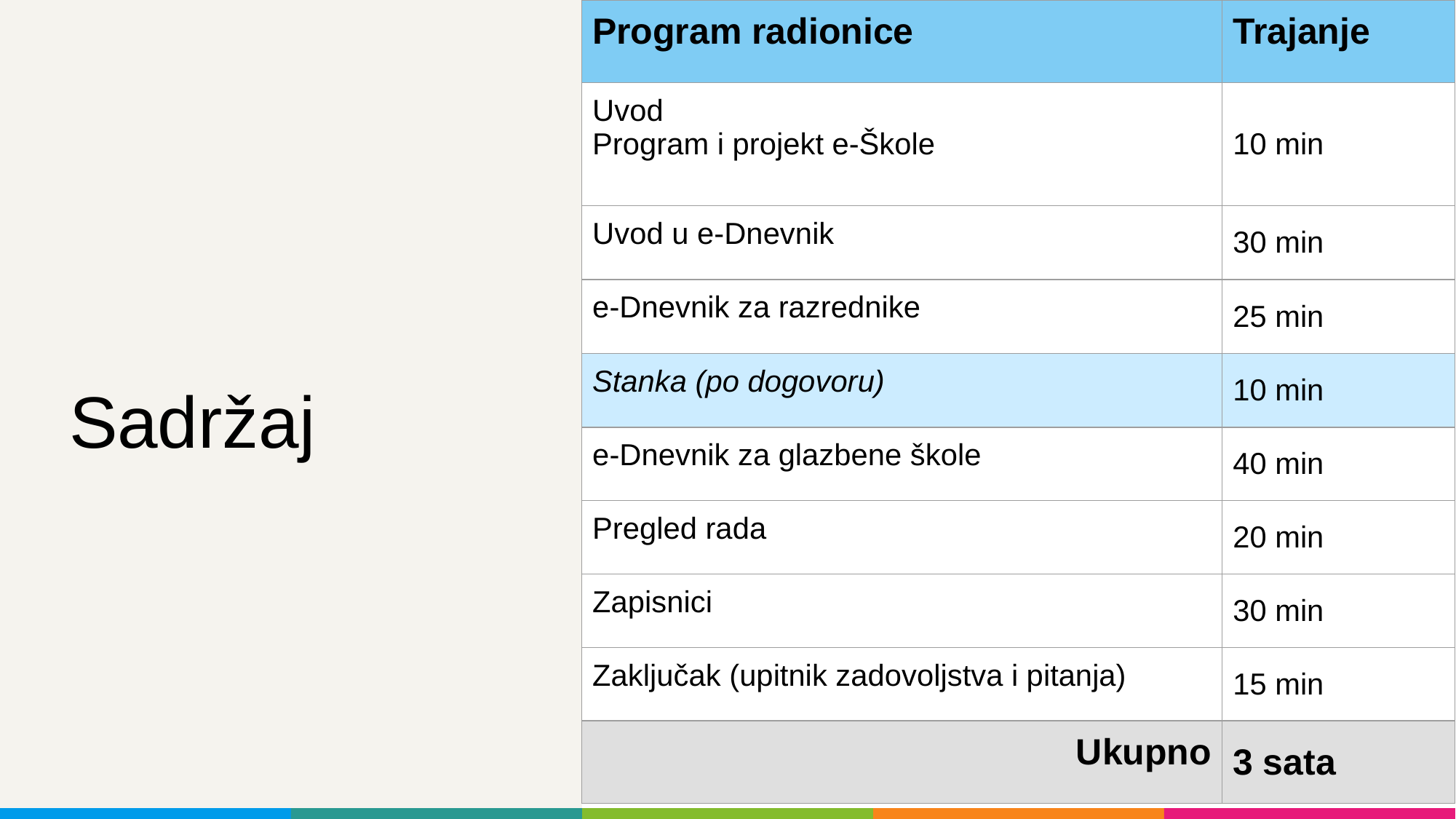

| Program radionice | Trajanje |
| --- | --- |
| Uvod Program i projekt e-Škole | 10 min |
| Uvod u e-Dnevnik | 30 min |
| e-Dnevnik za razrednike | 25 min |
| Stanka (po dogovoru) | 10 min |
| e-Dnevnik za glazbene škole | 40 min |
| Pregled rada | 20 min |
| Zapisnici | 30 min |
| Zaključak (upitnik zadovoljstva i pitanja) | 15 min |
| Ukupno | 3 sata |
# Sadržaj